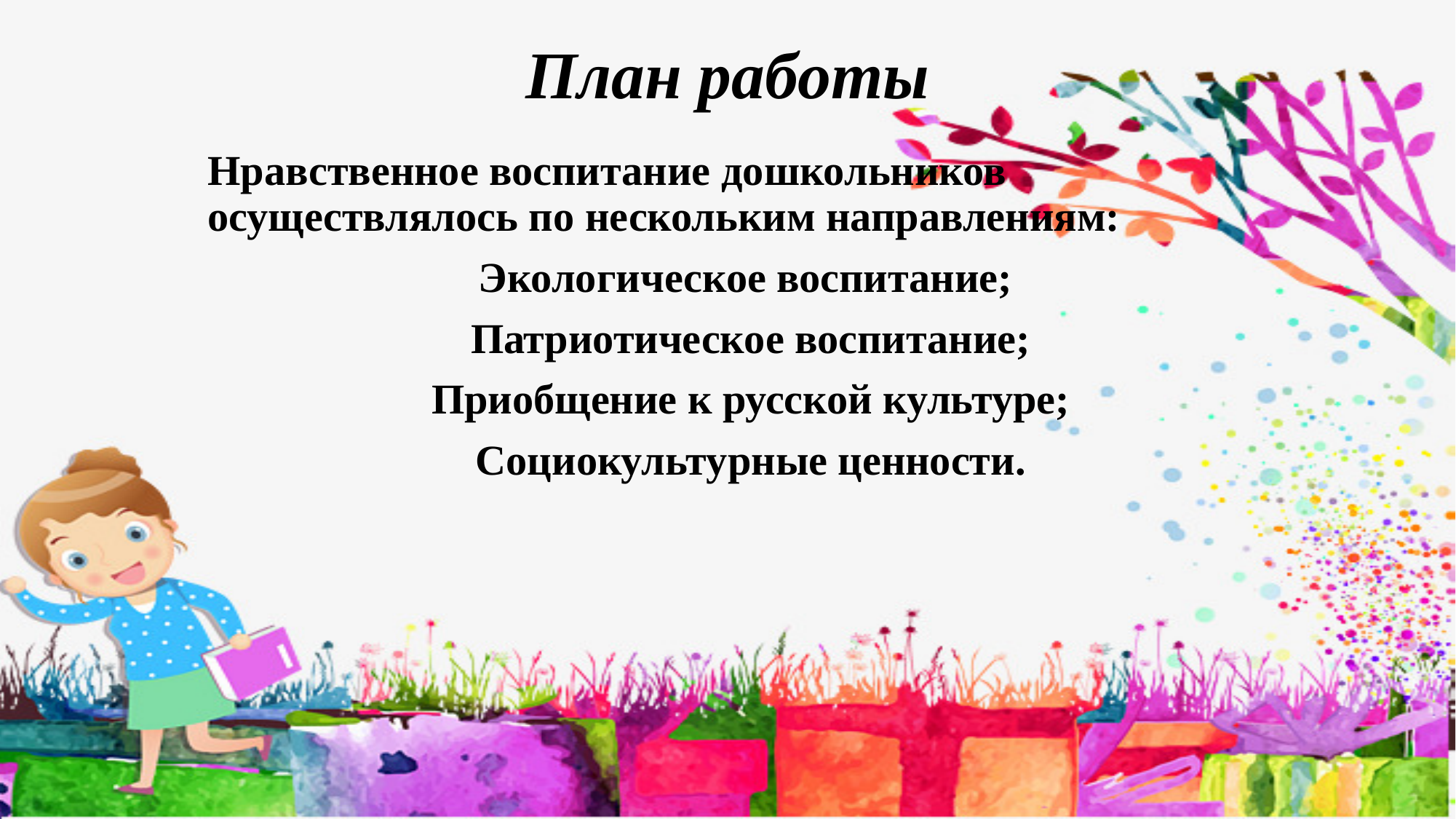

# План работы
Нравственное воспитание дошкольников осуществлялось по нескольким направлениям:
Экологическое воспитание;
Патриотическое воспитание;
Приобщение к русской культуре;
Социокультурные ценности.